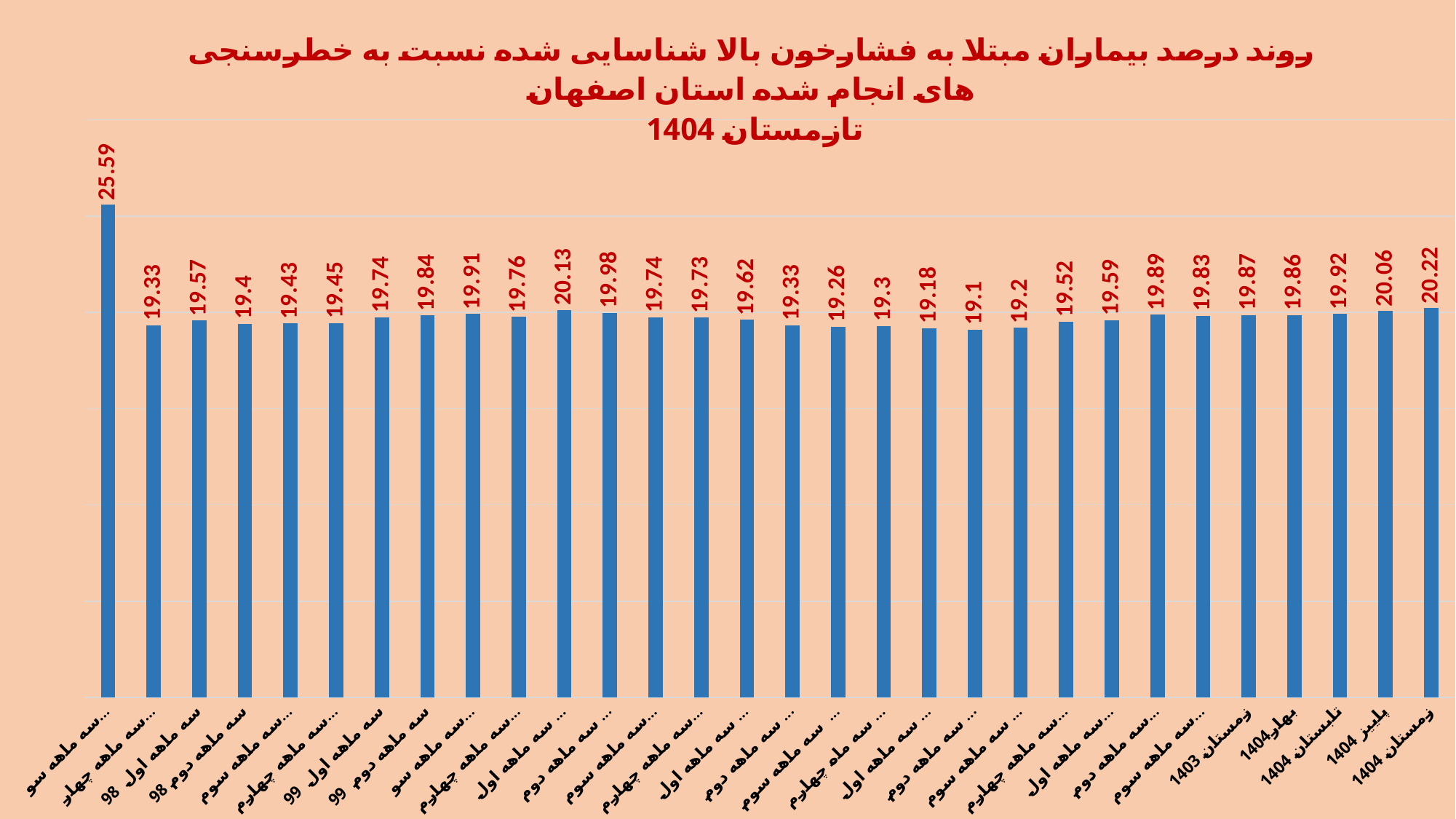

### Chart: روند درصد بیماران مبتلا به فشارخون بالا شناسایی شده نسبت به خطرسنجی های انجام شده استان اصفهان
 تازمستان 1404

| Category |  |
|---|---|
| سه ماهه سوم 97 | 25.59 |
| سه ماهه چهارم 97 | 19.33 |
| سه ماهه اول  98 | 19.57 |
| سه ماهه دوم 98 | 19.4 |
| سه ماهه سوم  98 | 19.43 |
| سه ماهه چهارم  98 | 19.45 |
| سه ماهه اول  99 | 19.74 |
| سه ماهه دوم  99 | 19.84 |
| سه ماهه سوم 99 | 19.91 |
| سه ماهه چهارم  99 | 19.76 |
| سه ماهه اول 1400 | 20.13 |
| سه ماهه دوم 1400 | 19.98 |
| سه ماهه سوم1400 | 19.74 |
| سه ماهه چهارم 1400 | 19.73 |
| سه ماهه اول 1401 | 19.62 |
| سه ماهه دوم 1401 | 19.33 |
| سه ماهه سوم  1401 | 19.26 |
| سه ماه چهارم 1401 | 19.3 |
| سه ماهه اول 1402 | 19.18 |
| سه ماهه دوم 1402 | 19.1 |
| سه ماهه سوم 1402 | 19.2 |
| سه ماهه چهارم 1402 | 19.52 |
| سه ماهه اول1403 | 19.59 |
| سه ماهه دوم1403 | 19.89 |
| سه ماهه سوم1403 | 19.83 |
| زمستان 1403 | 19.87 |
| بهار1404 | 19.86 |
| تابستان 1404 | 19.92 |
| پاییز 1404 | 20.06 |
| زمستان 1404 | 20.22 |